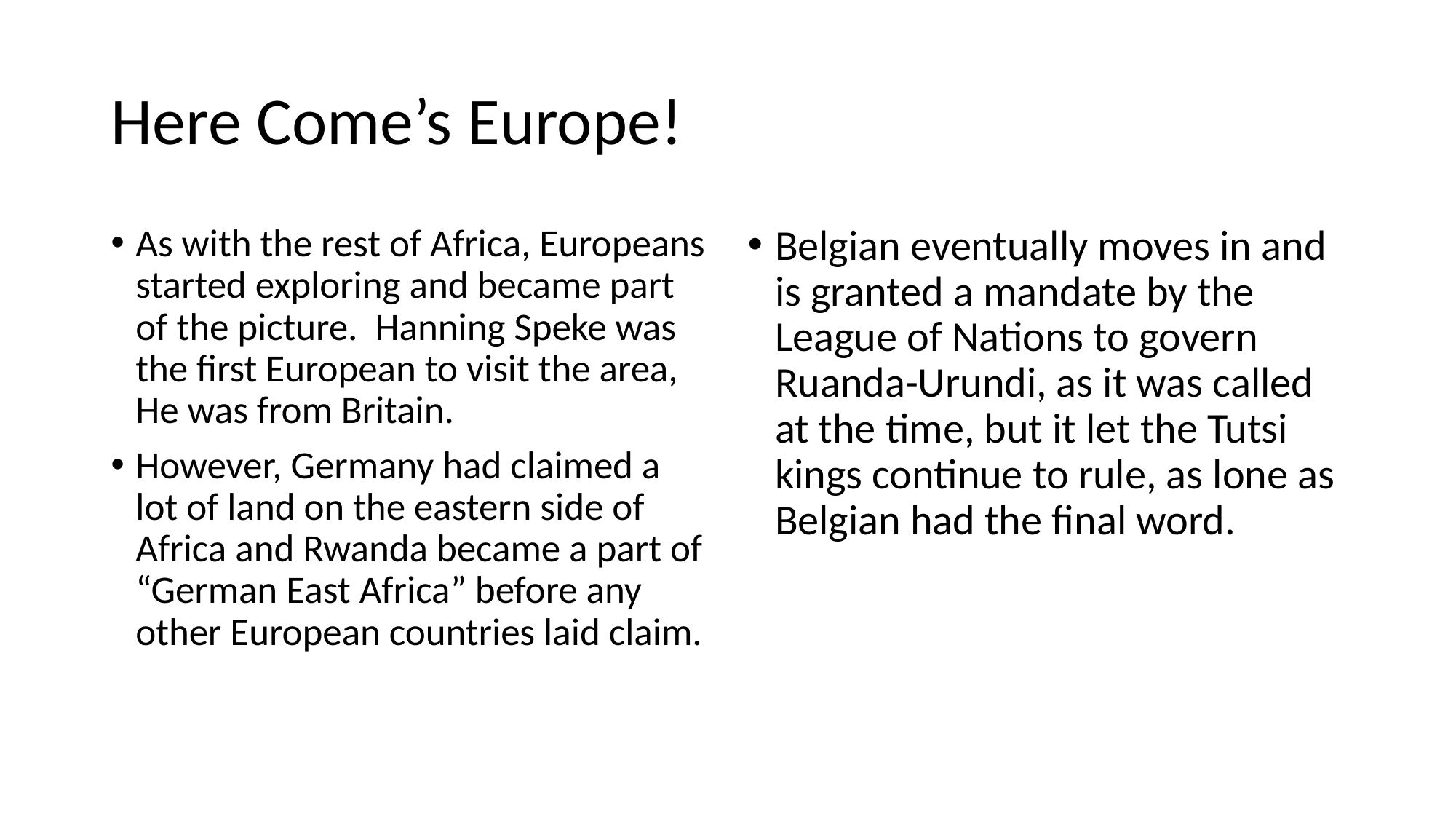

# Here Come’s Europe!
As with the rest of Africa, Europeans started exploring and became part of the picture.  Hanning Speke was the first European to visit the area, He was from Britain.
However, Germany had claimed a lot of land on the eastern side of Africa and Rwanda became a part of “German East Africa” before any other European countries laid claim.
Belgian eventually moves in and is granted a mandate by the League of Nations to govern Ruanda-Urundi, as it was called at the time, but it let the Tutsi kings continue to rule, as lone as Belgian had the final word.